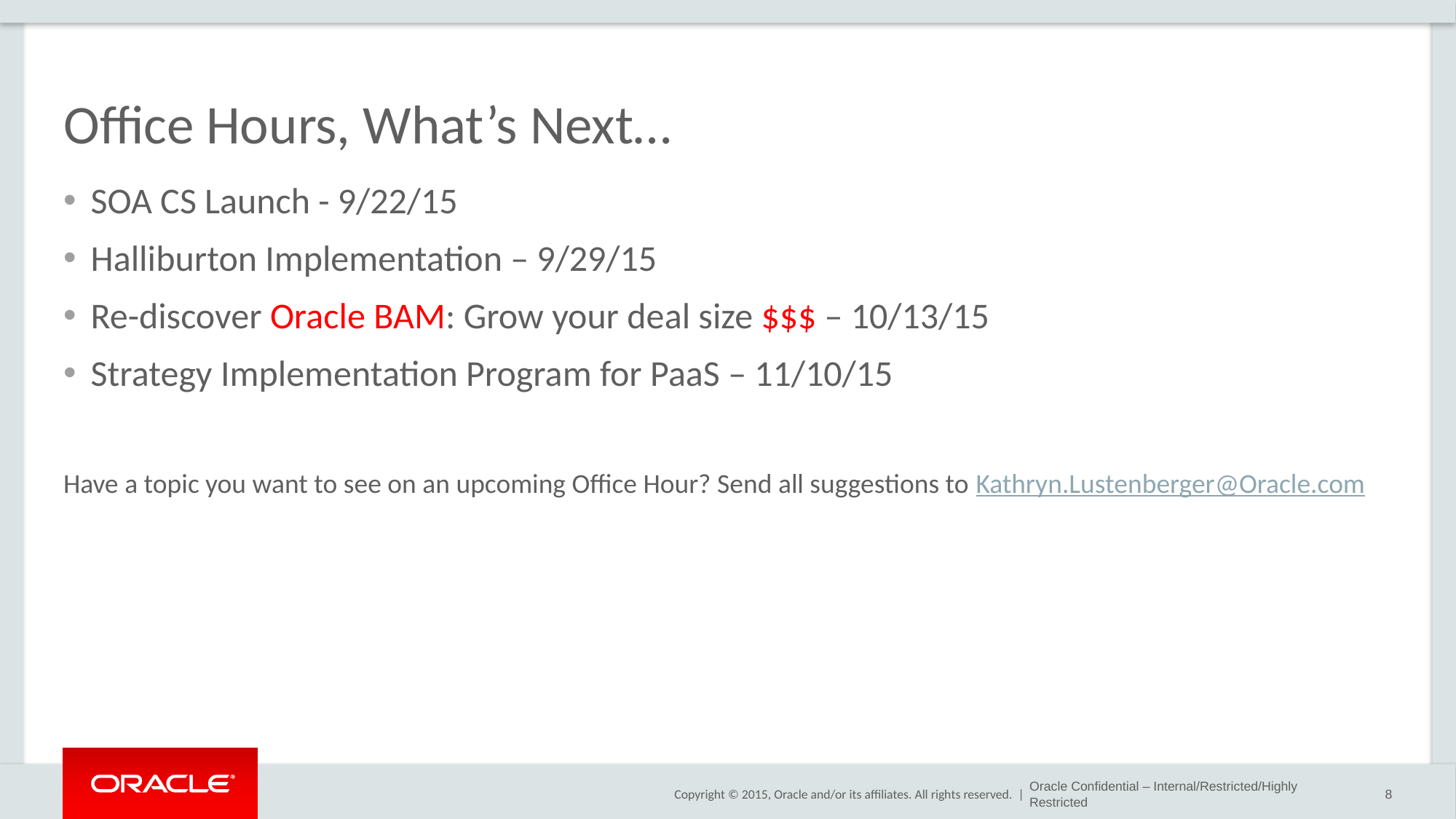

# Office Hours, What’s Next…
SOA CS Launch - 9/22/15
Halliburton Implementation – 9/29/15
Re-discover Oracle BAM: Grow your deal size $$$ – 10/13/15
Strategy Implementation Program for PaaS – 11/10/15

Have a topic you want to see on an upcoming Office Hour? Send all suggestions to Kathryn.Lustenberger@Oracle.com

Oracle Confidential – Internal/Restricted/Highly Restricted
8